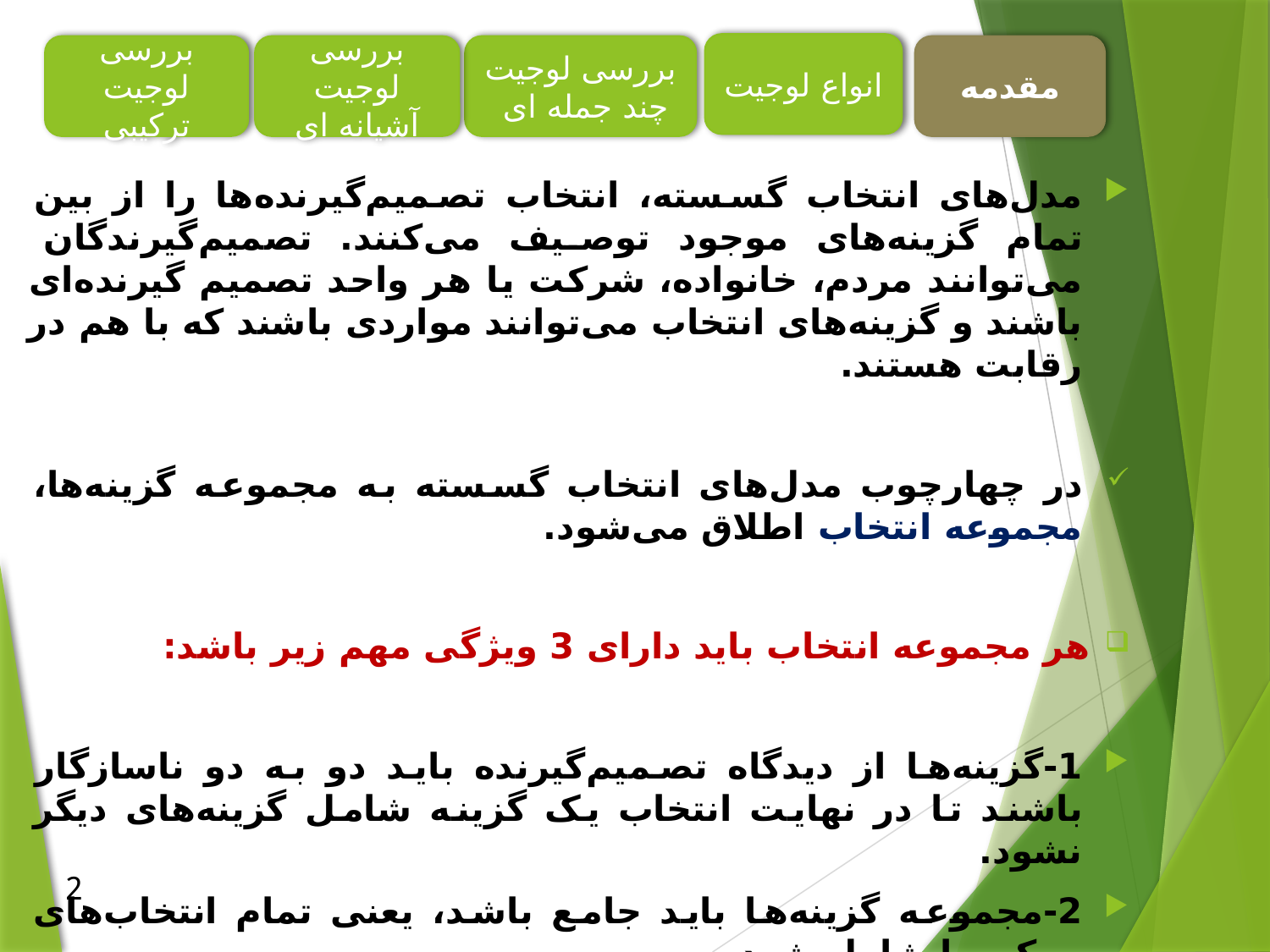

انواع لوجیت
بررسی لوجیت ترکیبی
بررسی لوجیت آشیانه ای
بررسی لوجیت چند جمله ای
مقدمه
مدل‌های انتخاب گسسته، انتخاب تصمیم‌گیرنده‌ها را از بین تمام گزینه‌های موجود توصیف می‌کنند. تصمیم‌گیرندگان می‌توانند مردم، خانواده، شرکت یا هر واحد تصمیم گیرنده‌ای باشند و گزینه‌های انتخاب می‌توانند مواردی باشند که با هم در رقابت هستند.

در چهارچوب مدل‌های انتخاب گسسته به مجموعه گزینه‌ها، مجموعه انتخاب اطلاق می‌شود.

هر مجموعه انتخاب باید دارای 3 ویژگی مهم زیر باشد:

1-گزینه‌ها از دیدگاه تصمیم‌گیرنده باید دو به دو ناسازگار باشند تا در نهایت انتخاب یک گزینه شامل گزینه‌های دیگر نشود.
2-مجموعه گزینه‌ها باید جامع باشد، یعنی تمام انتخاب‌های ممکن را شامل شود.
3-تعداد گزینه‌ها باید محدود باشد.

2